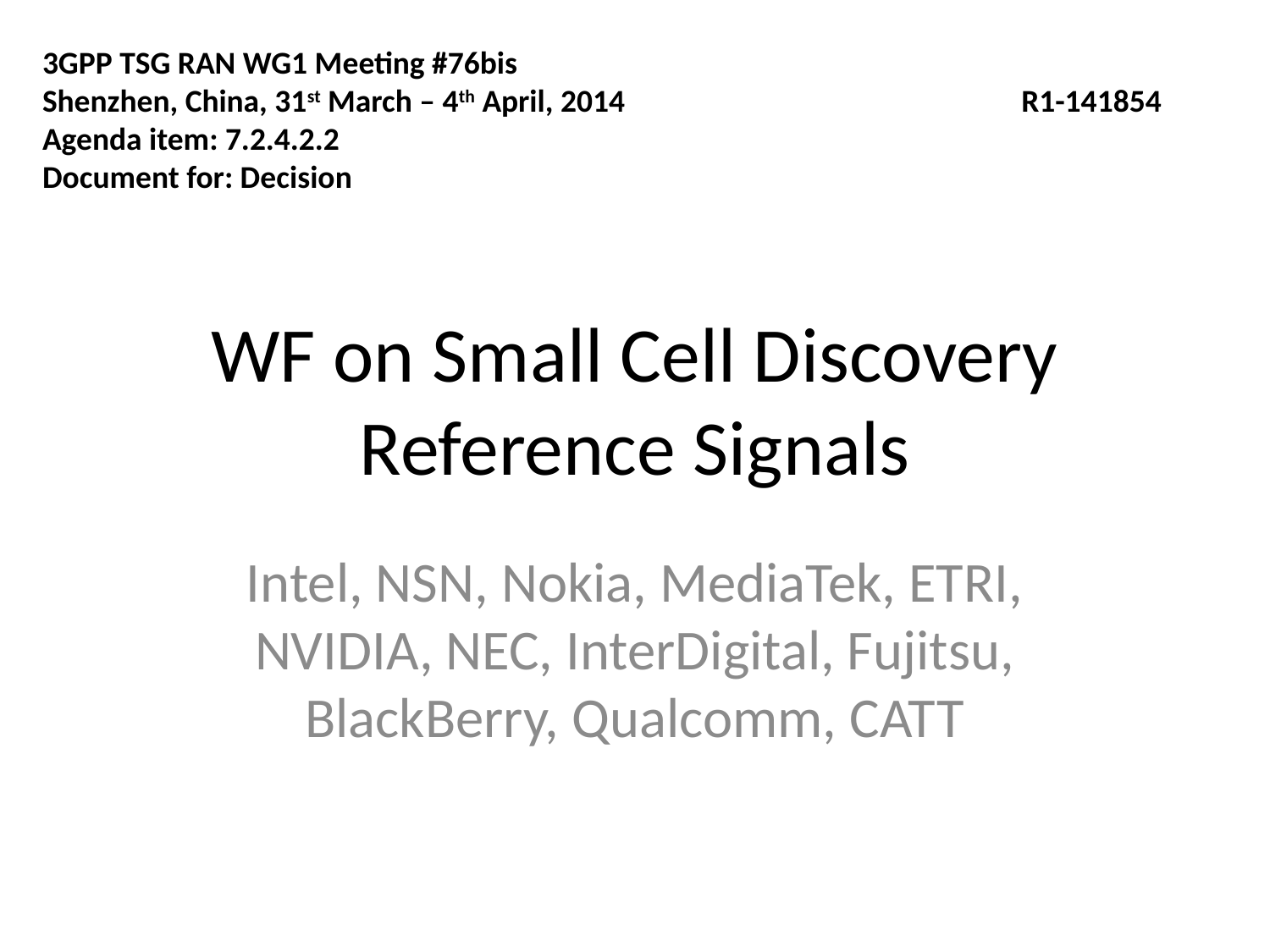

3GPP TSG RAN WG1 Meeting #76bis
Shenzhen, China, 31st March – 4th April, 2014
Agenda item: 7.2.4.2.2
Document for: Decision
R1-141854
# WF on Small Cell Discovery Reference Signals
Intel, NSN, Nokia, MediaTek, ETRI, NVIDIA, NEC, InterDigital, Fujitsu, BlackBerry, Qualcomm, CATT